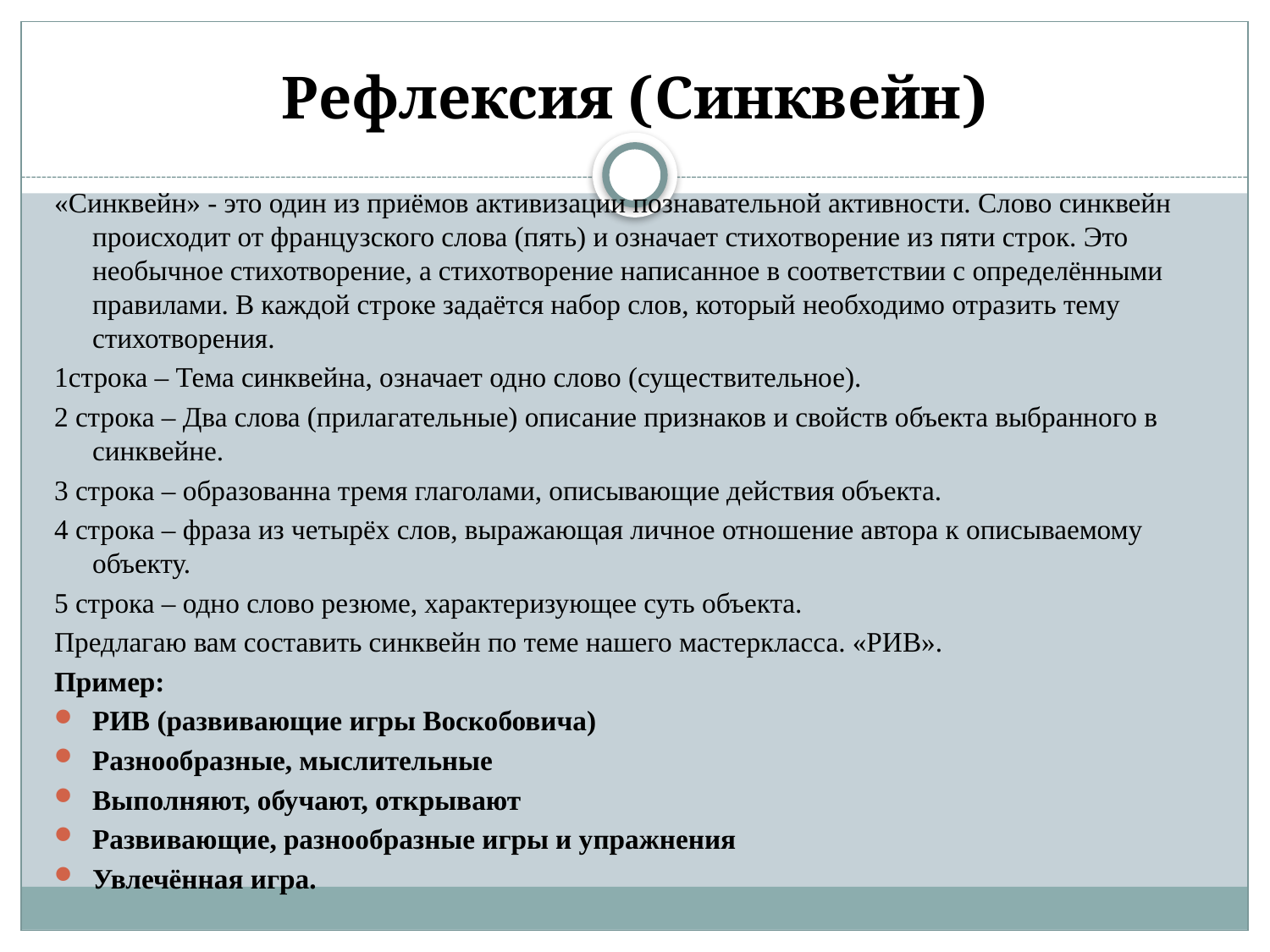

# Рефлексия (Синквейн)
«Синквейн» - это один из приёмов активизации познавательной активности. Слово синквейн происходит от французского слова (пять) и означает стихотворение из пяти строк. Это необычное стихотворение, а стихотворение написанное в соответствии с определёнными правилами. В каждой строке задаётся набор слов, который необходимо отразить тему стихотворения.
1строка – Тема синквейна, означает одно слово (существительное).
2 строка – Два слова (прилагательные) описание признаков и свойств объекта выбранного в синквейне.
3 строка – образованна тремя глаголами, описывающие действия объекта.
4 строка – фраза из четырёх слов, выражающая личное отношение автора к описываемому объекту.
5 строка – одно слово резюме, характеризующее суть объекта.
Предлагаю вам составить синквейн по теме нашего мастеркласса. «РИВ».
Пример:
РИВ (развивающие игры Воскобовича)
Разнообразные, мыслительные
Выполняют, обучают, открывают
Развивающие, разнообразные игры и упражнения
Увлечённая игра.